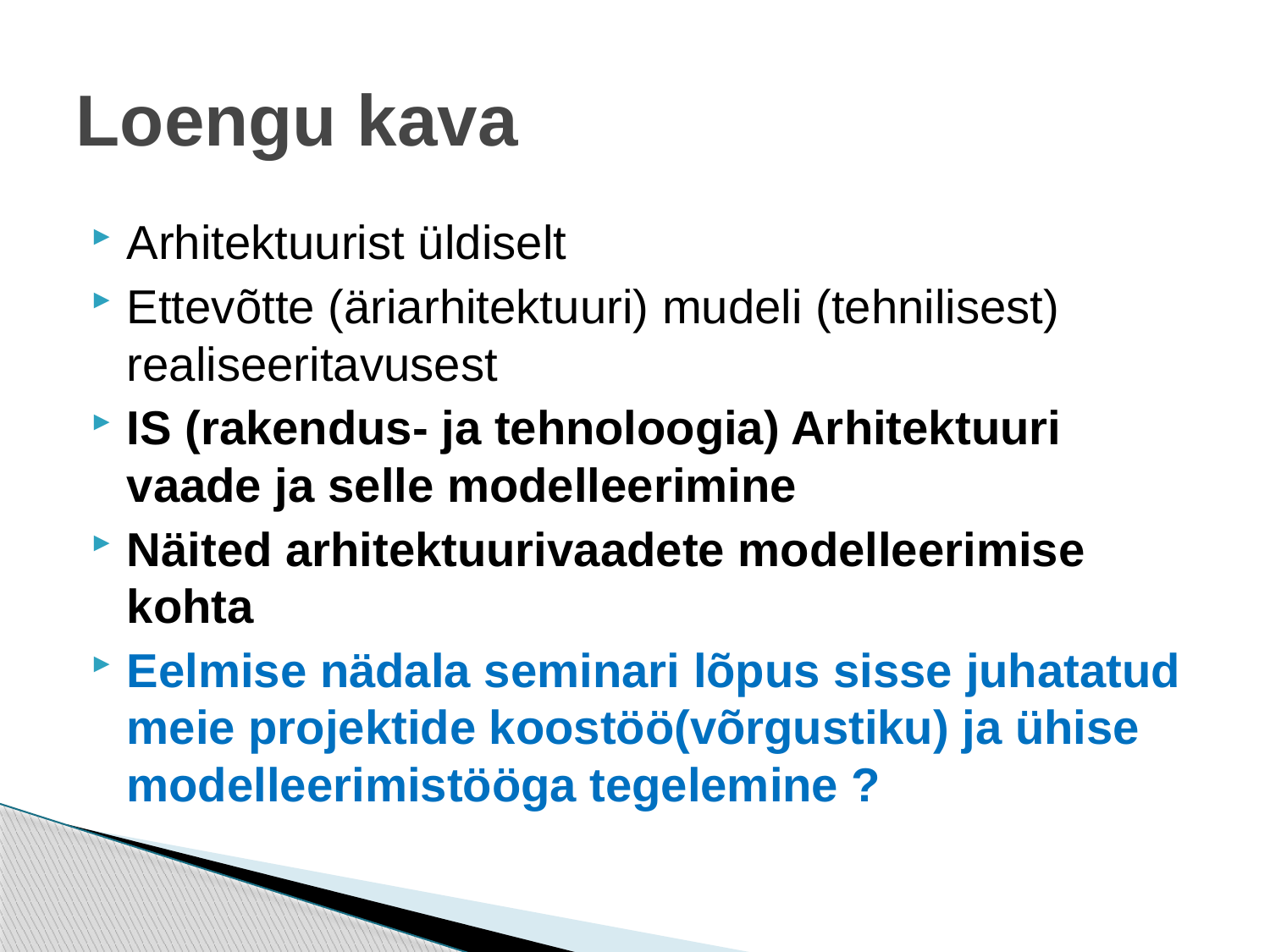

# Loengu kava
Arhitektuurist üldiselt
Ettevõtte (äriarhitektuuri) mudeli (tehnilisest) realiseeritavusest
IS (rakendus- ja tehnoloogia) Arhitektuuri vaade ja selle modelleerimine
Näited arhitektuurivaadete modelleerimise kohta
Eelmise nädala seminari lõpus sisse juhatatud meie projektide koostöö(võrgustiku) ja ühise modelleerimistööga tegelemine ?